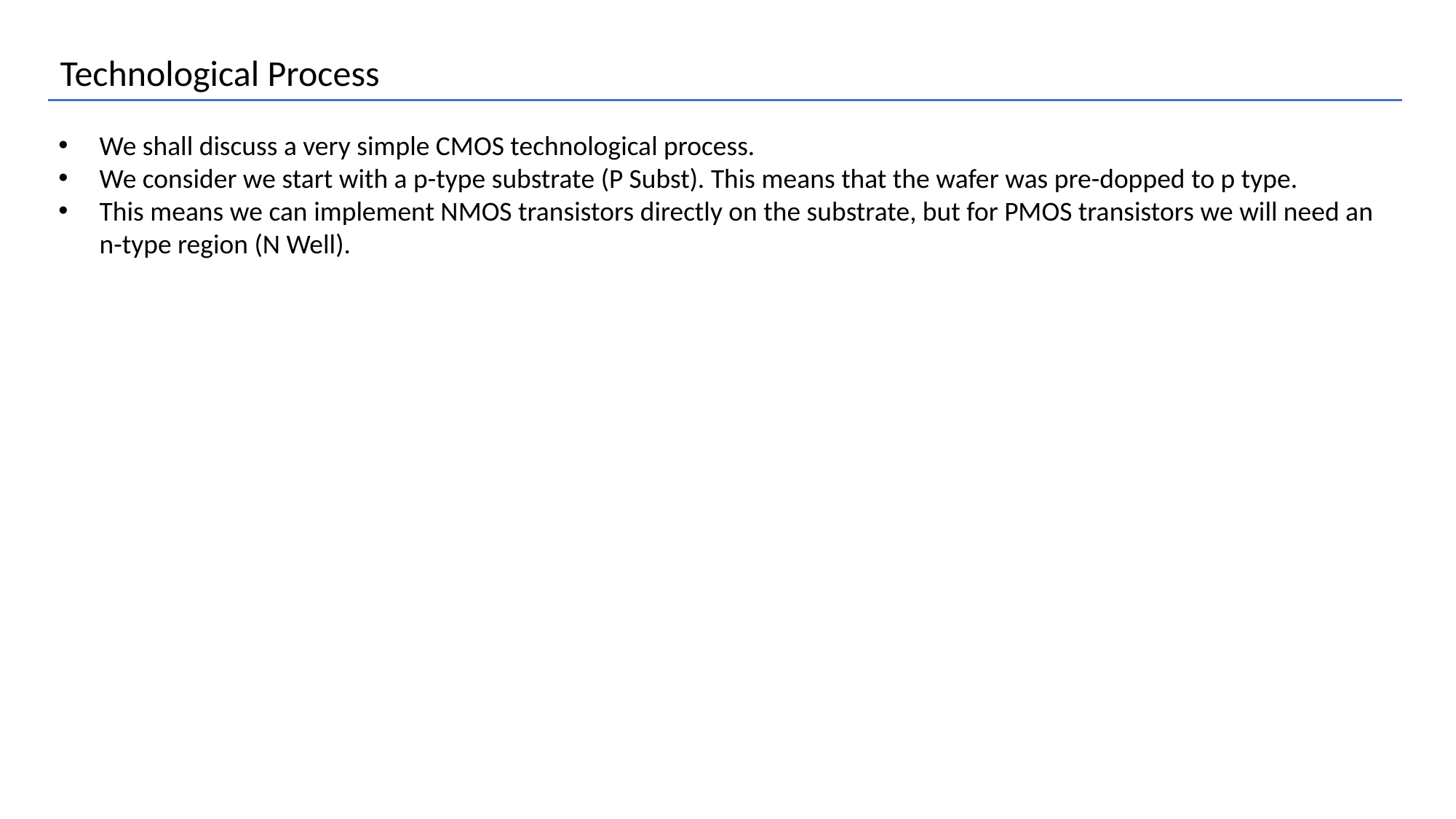

Technological Process
We shall discuss a very simple CMOS technological process.
We consider we start with a p-type substrate (P Subst). This means that the wafer was pre-dopped to p type.
This means we can implement NMOS transistors directly on the substrate, but for PMOS transistors we will need an n-type region (N Well).